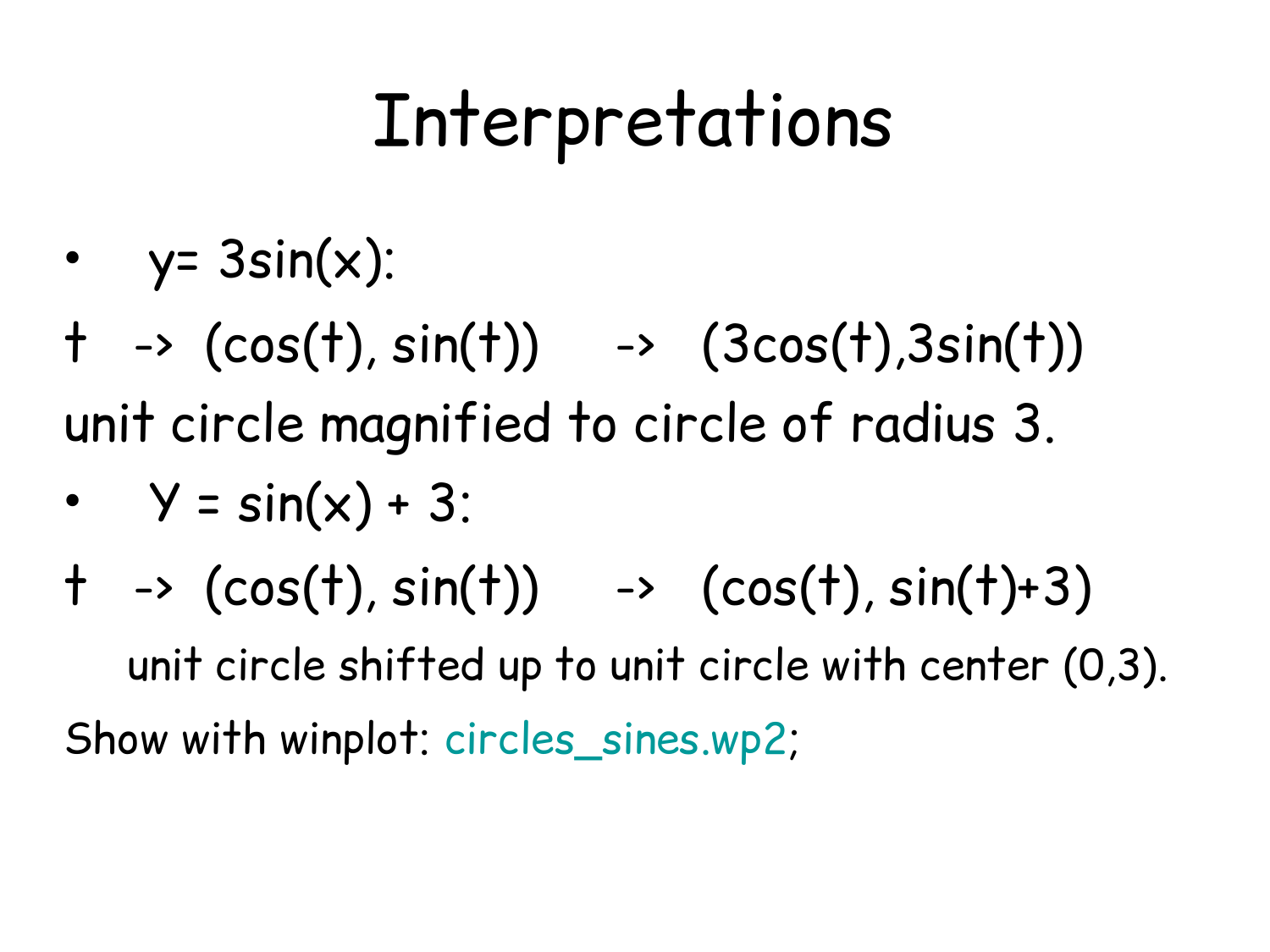

Interpretations
y= 3sin(x):
t   ->  (cos(t), sin(t))     ->   (3cos(t),3sin(t))
unit circle magnified to circle of radius 3.
Y = sin(x) + 3:
t   ->  (cos(t), sin(t))     ->   (cos(t), sin(t)+3)
     unit circle shifted up to unit circle with center (0,3).
Show with winplot: circles_sines.wp2;